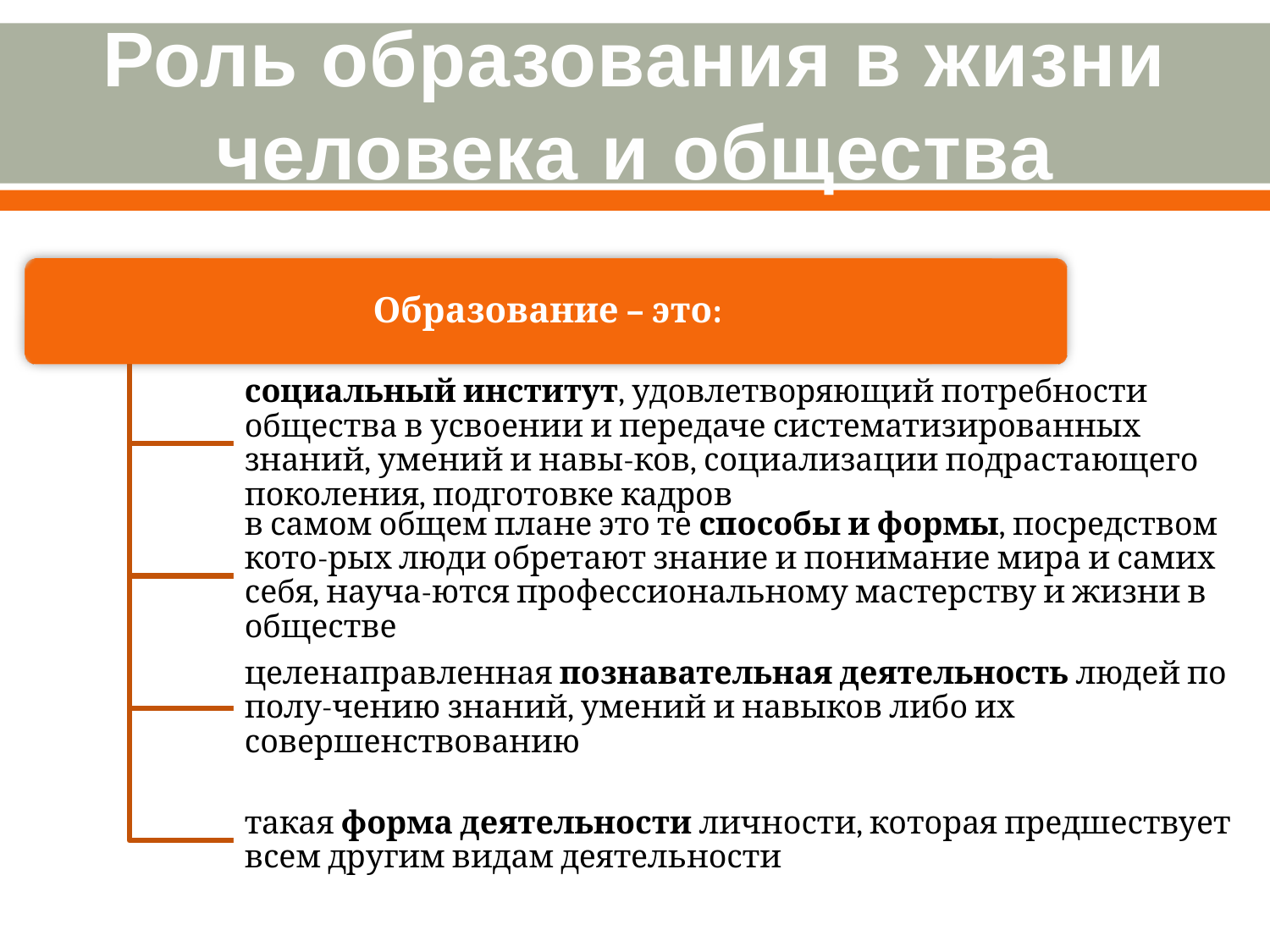

# Роль образования в жизни человека и общества
Образование – это:
социальный институт, удовлетворяющий потребности общества в усвоении и передаче систематизированных знаний, умений и навы-ков, социализации подрастающего поколения, подготовке кадров
в самом общем плане это те способы и формы, посредством кото-рых люди обретают знание и понимание мира и самих себя, науча-ются профессиональному мастерству и жизни в обществе
целенаправленная познавательная деятельность людей по полу-чению знаний, умений и навыков либо их совершенствованию
такая форма деятельности личности, которая предшествует всем другим видам деятельности